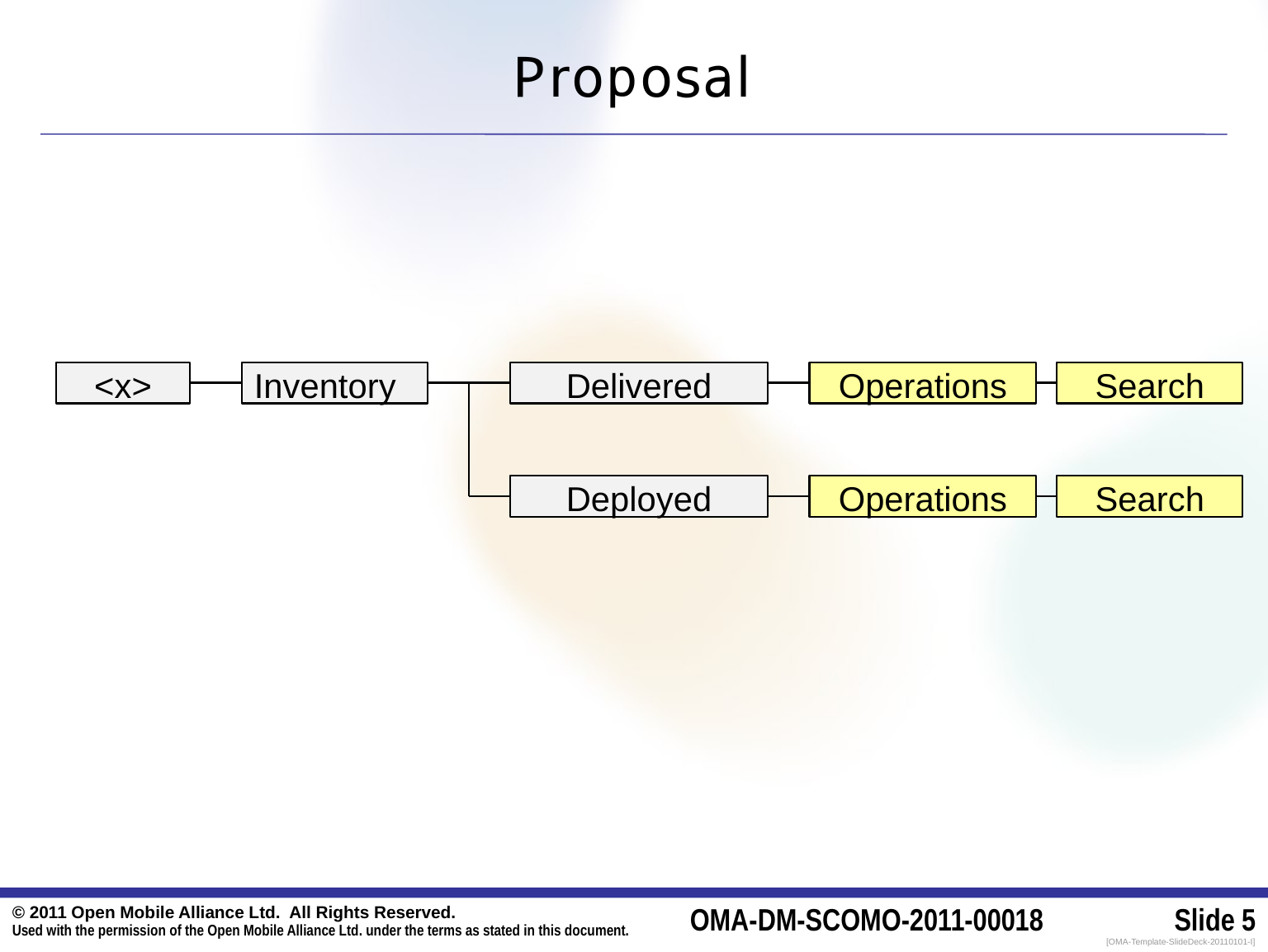

# Proposal

<x>
Inventory
Delivered
Operations
Search
Deployed
Operations
Search